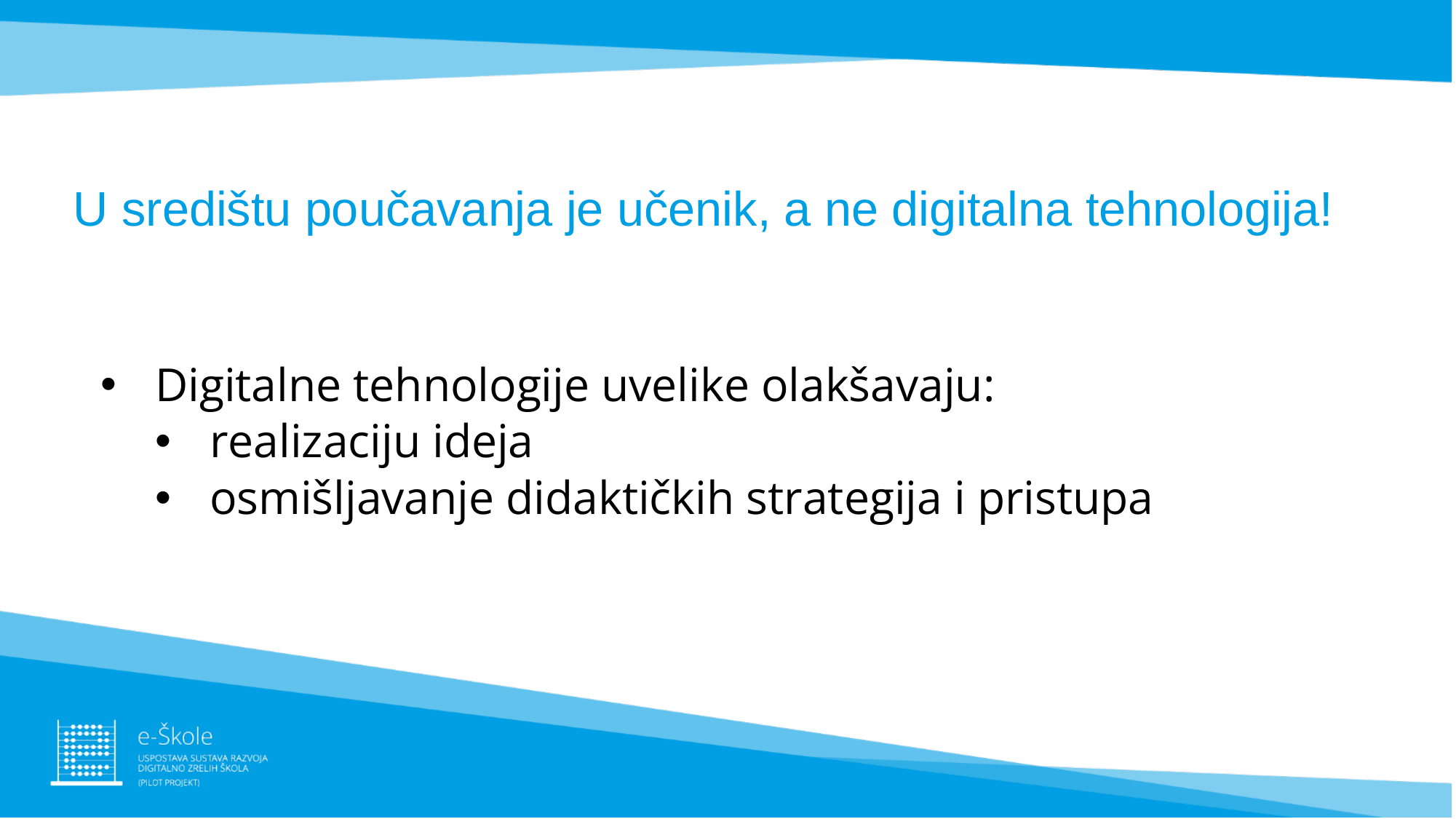

# U središtu poučavanja je učenik, a ne digitalna tehnologija!
Digitalne tehnologije uvelike olakšavaju:
realizaciju ideja
osmišljavanje didaktičkih strategija i pristupa